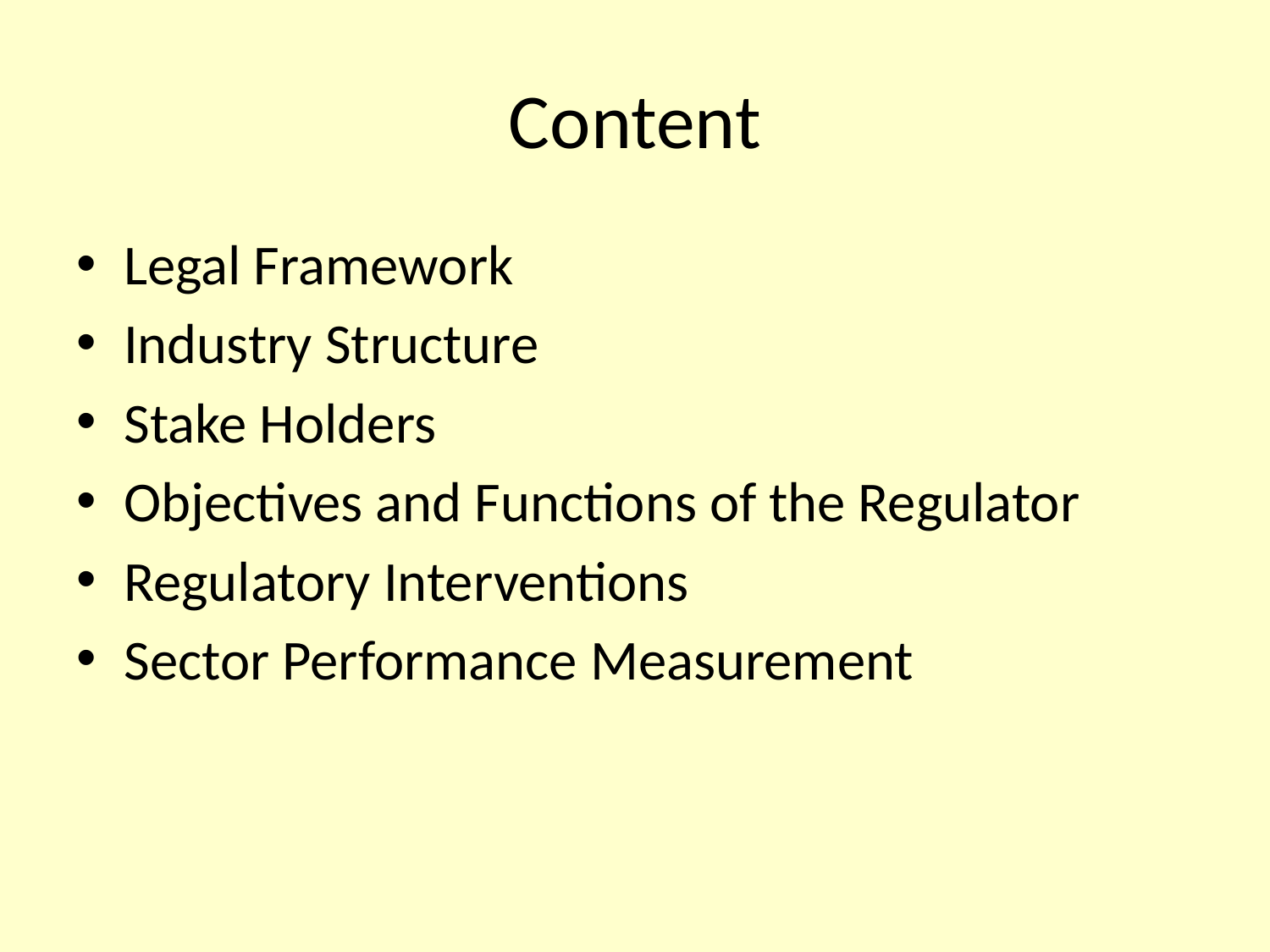

# Content
Legal Framework
Industry Structure
Stake Holders
Objectives and Functions of the Regulator
Regulatory Interventions
Sector Performance Measurement